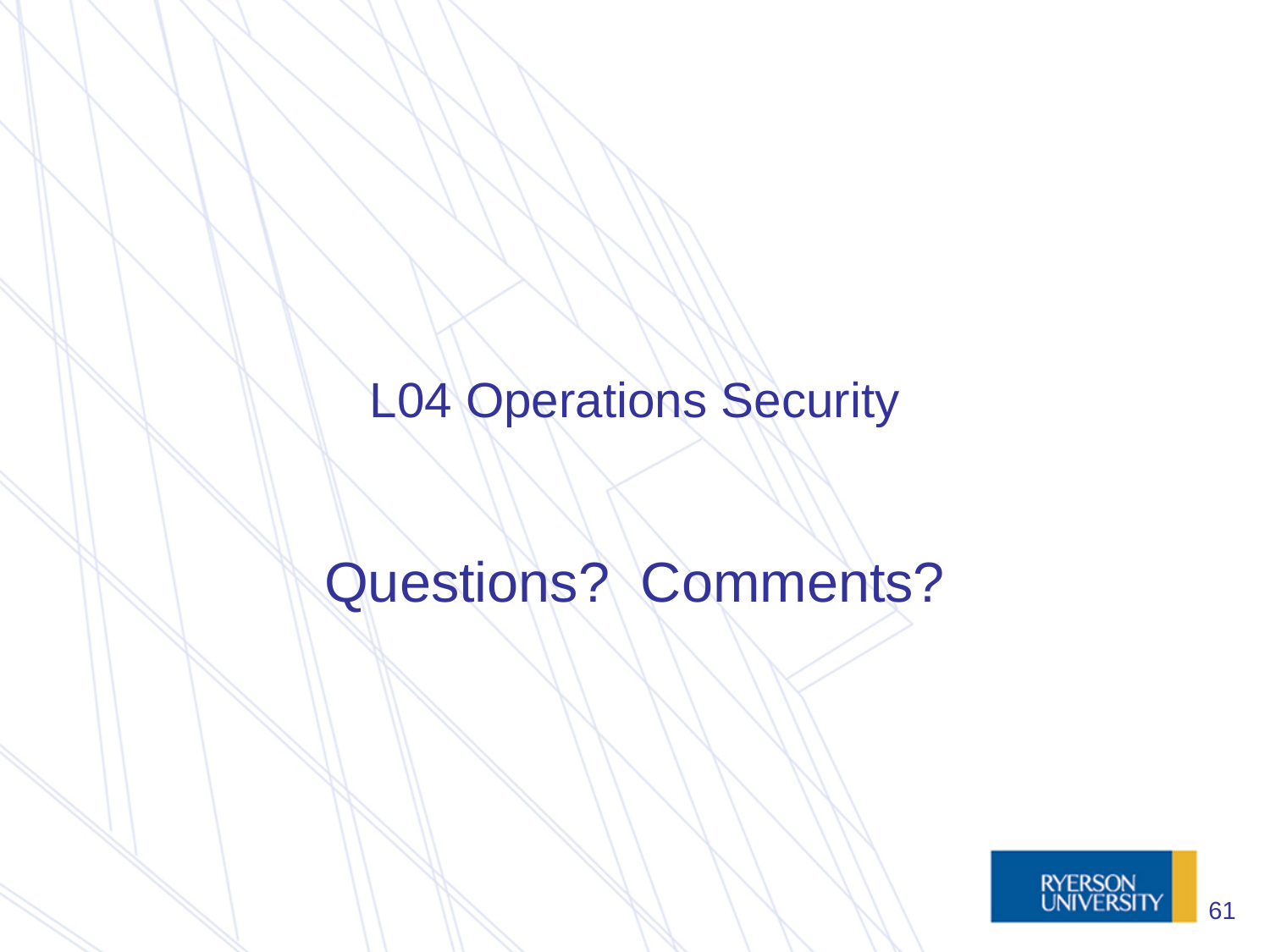

# L04 Operations Security
Questions?  Comments?
61